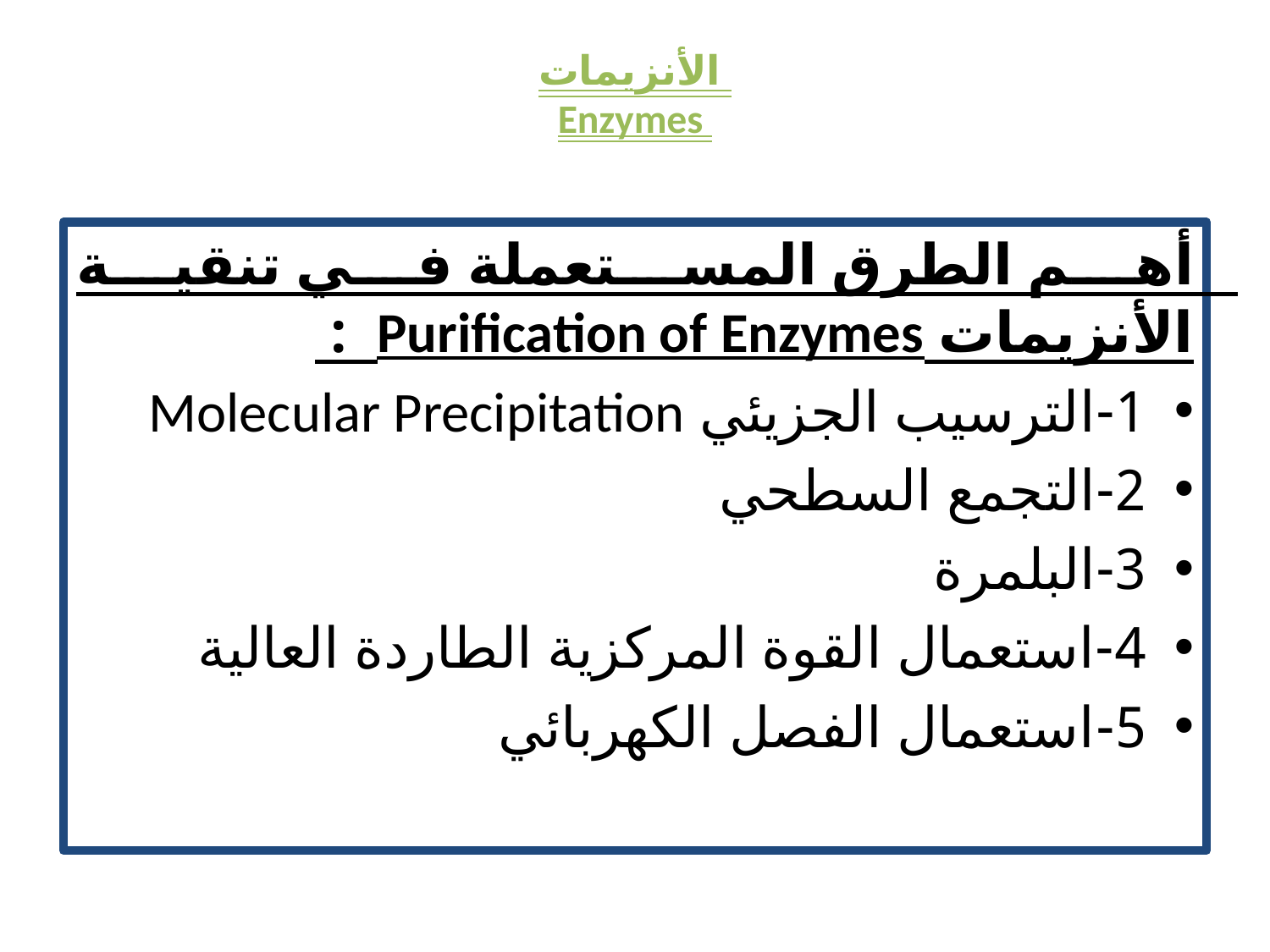

# الأنزيمات Enzymes
أهم الطرق المستعملة في تنقية الأنزيمات Purification of Enzymes  :
1-الترسيب الجزيئي Molecular Precipitation
2-التجمع السطحي
3-البلمرة
4-استعمال القوة المركزية الطاردة العالية
5-استعمال الفصل الكهربائي